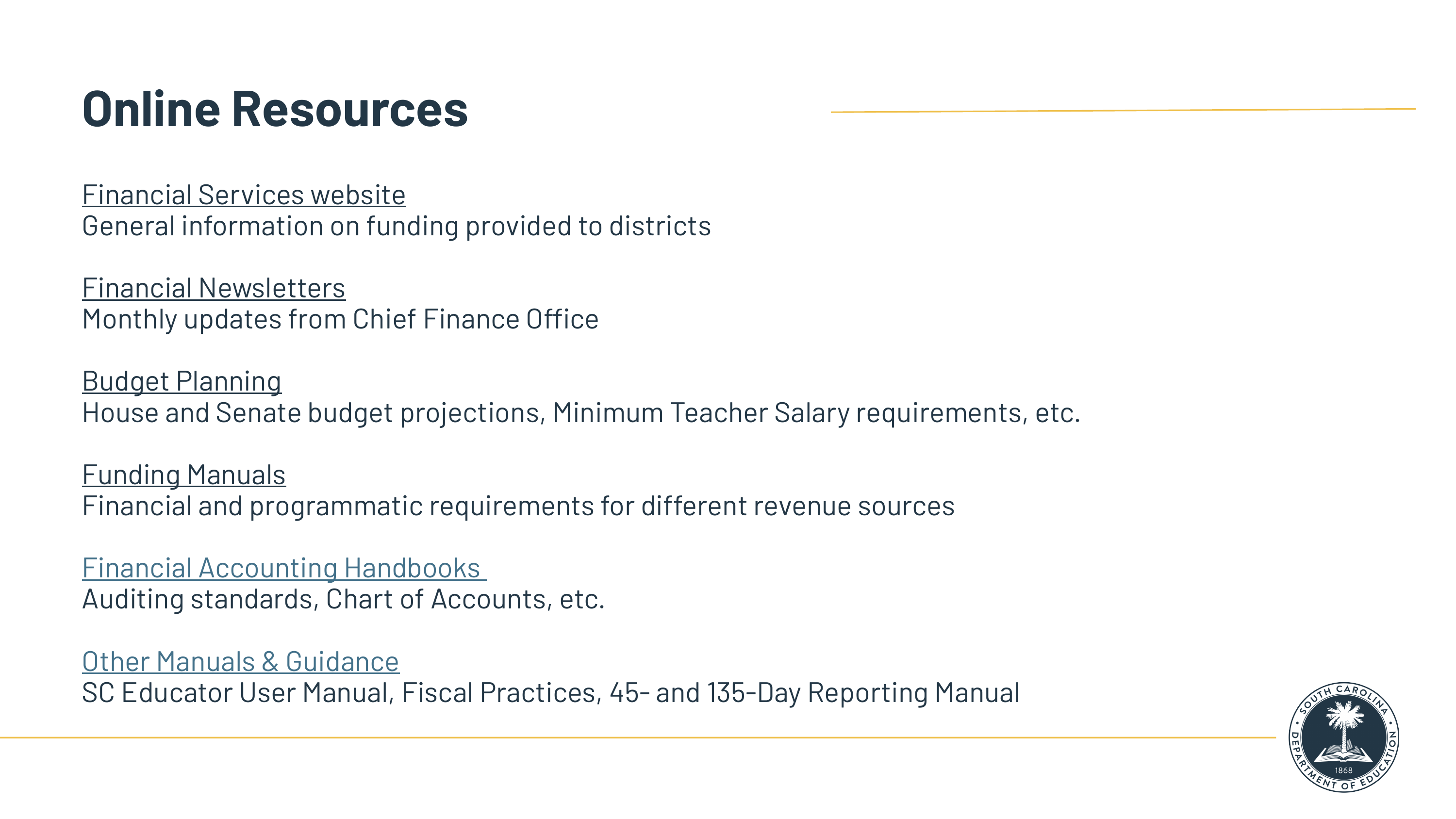

Online Resources

Financial Services website
General information on funding provided to districts

Financial Newsletters
Monthly updates from Chief Finance Office

Budget Planning
House and Senate budget projections, Minimum Teacher Salary requirements, etc.

Funding Manuals
Financial and programmatic requirements for different revenue sources

Financial Accounting Handbooks
Auditing standards, Chart of Accounts, etc.

Other Manuals & Guidance
SC Educator User Manual, Fiscal Practices, 45- and 135-Day Reporting Manual